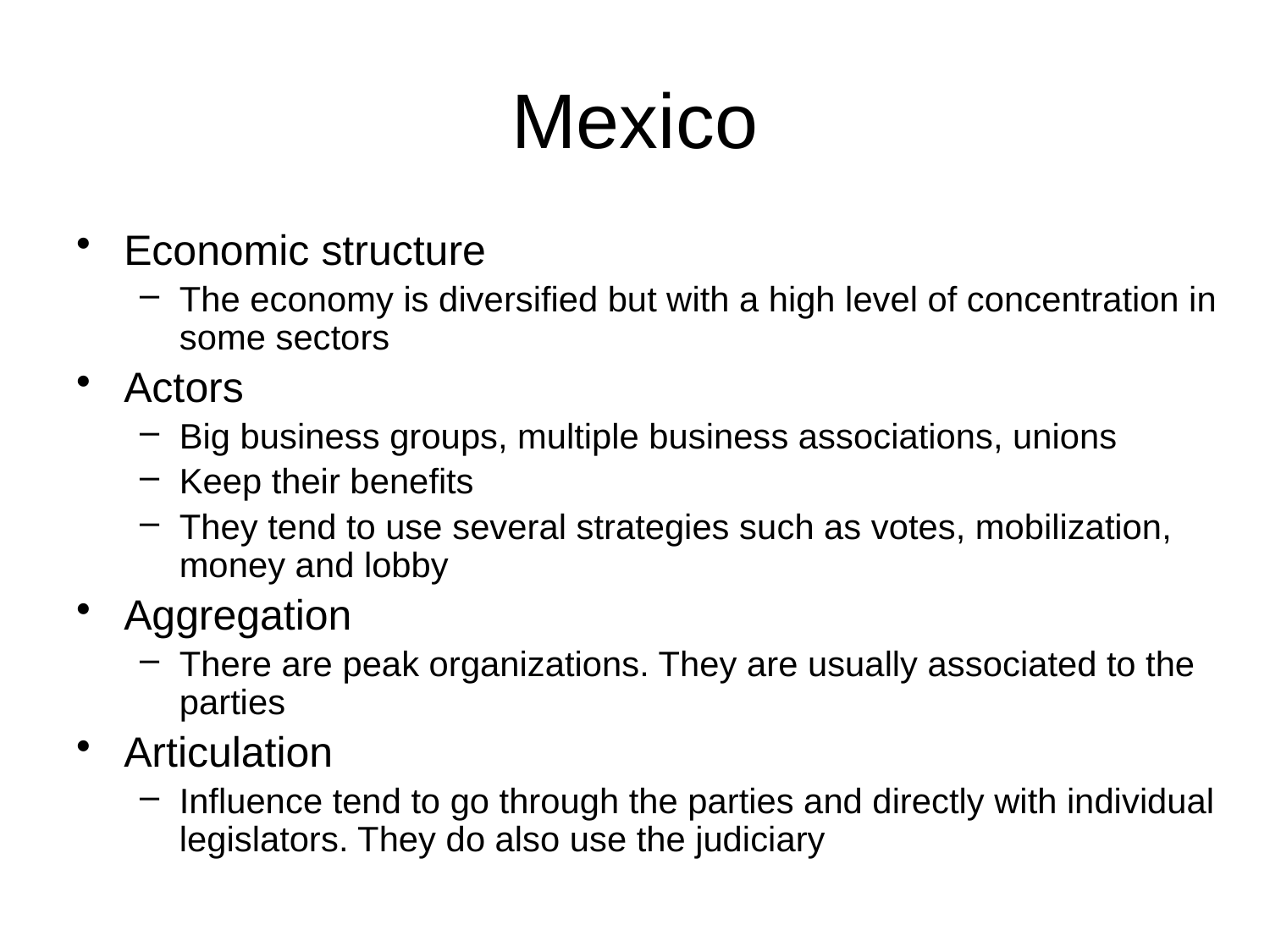

# Mexico
Economic structure
The economy is diversified but with a high level of concentration in some sectors
Actors
Big business groups, multiple business associations, unions
Keep their benefits
They tend to use several strategies such as votes, mobilization, money and lobby
Aggregation
There are peak organizations. They are usually associated to the parties
Articulation
Influence tend to go through the parties and directly with individual legislators. They do also use the judiciary